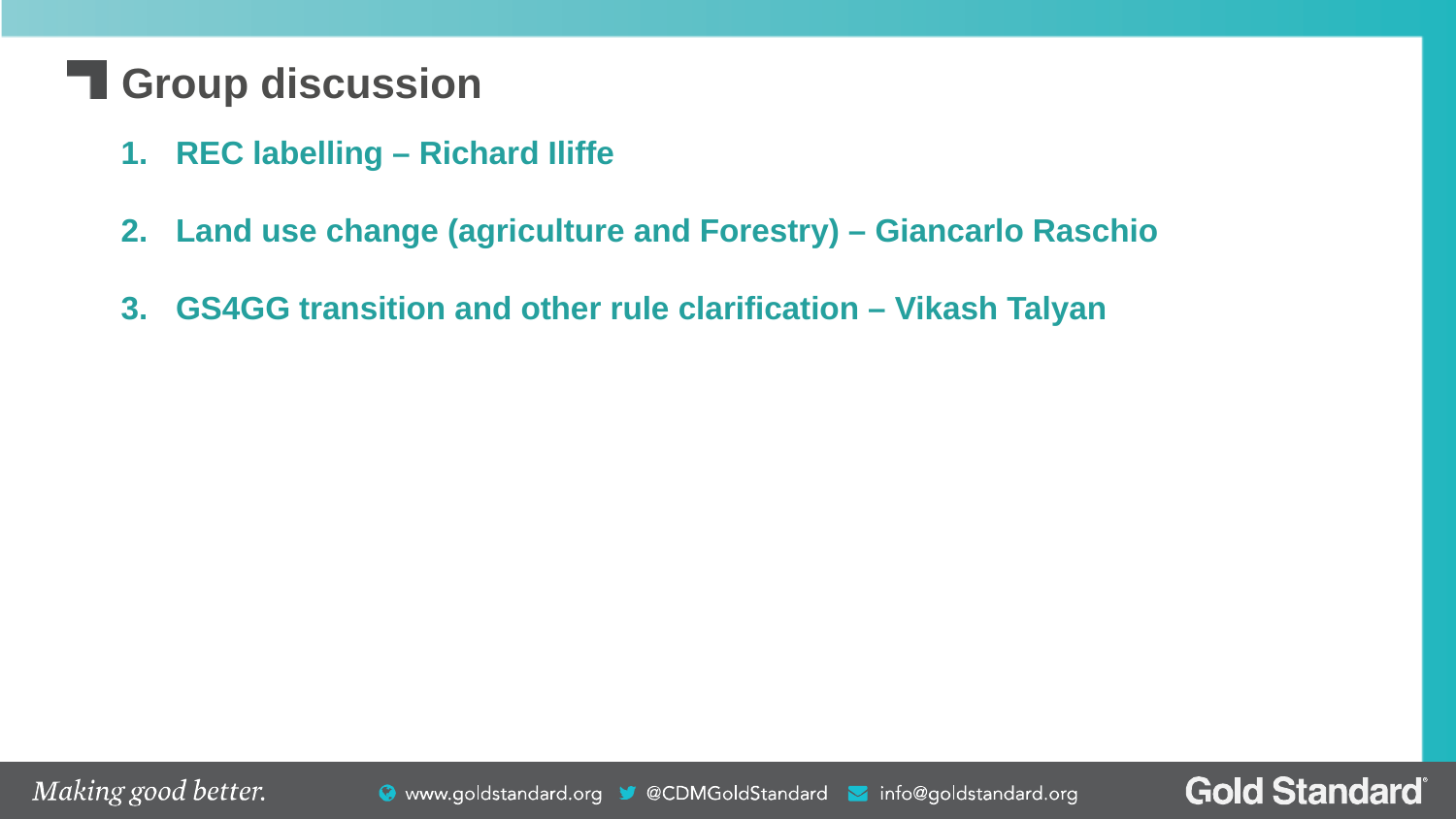

# Group discussion
REC labelling – Richard Iliffe

Land use change (agriculture and Forestry) – Giancarlo Raschio

GS4GG transition and other rule clarification – Vikash Talyan